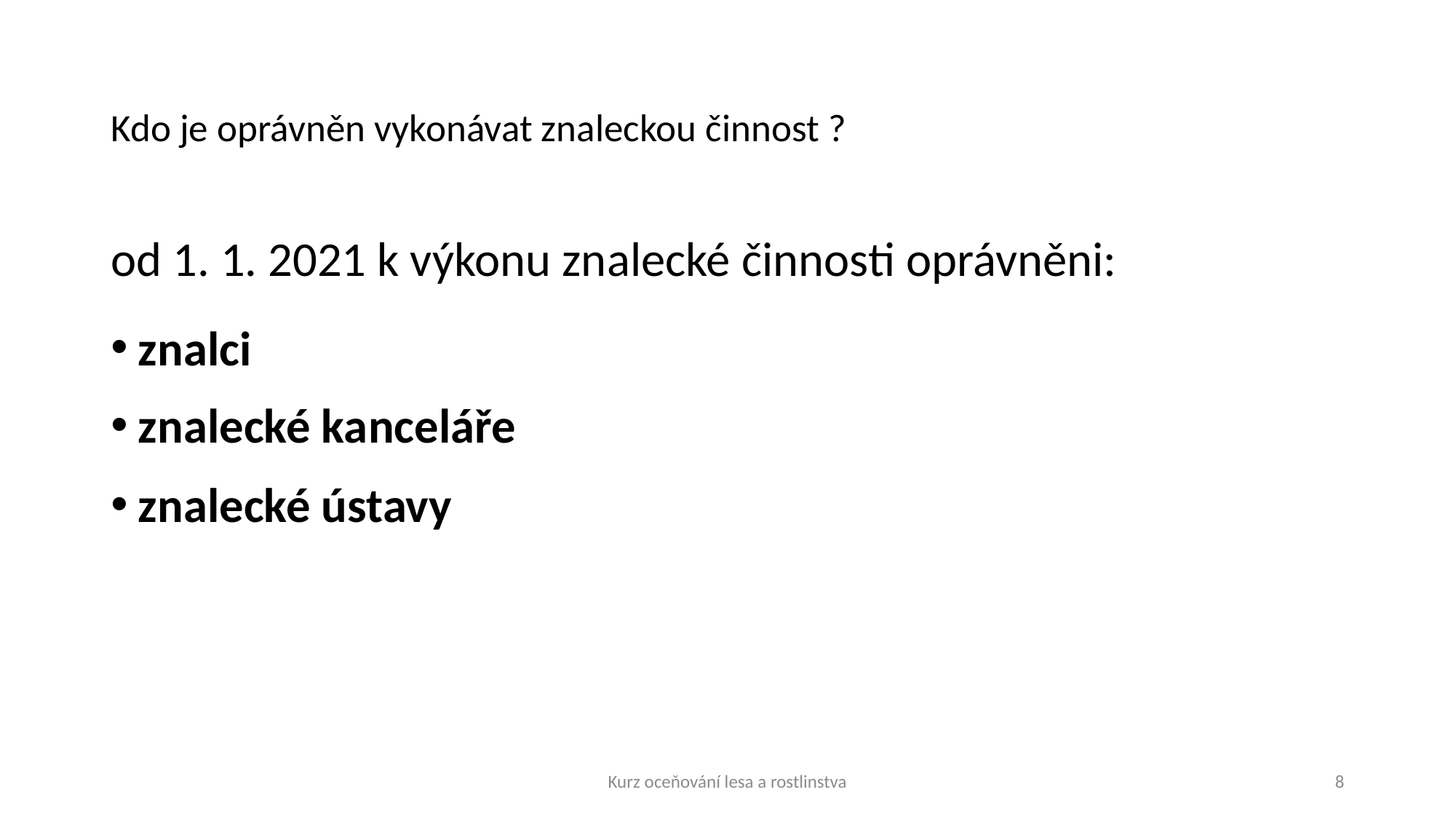

# Kdo je oprávněn vykonávat znaleckou činnost ?
od 1. 1. 2021 k výkonu znalecké činnosti oprávněni:
znalci
znalecké kanceláře
znalecké ústavy
Kurz oceňování lesa a rostlinstva
8